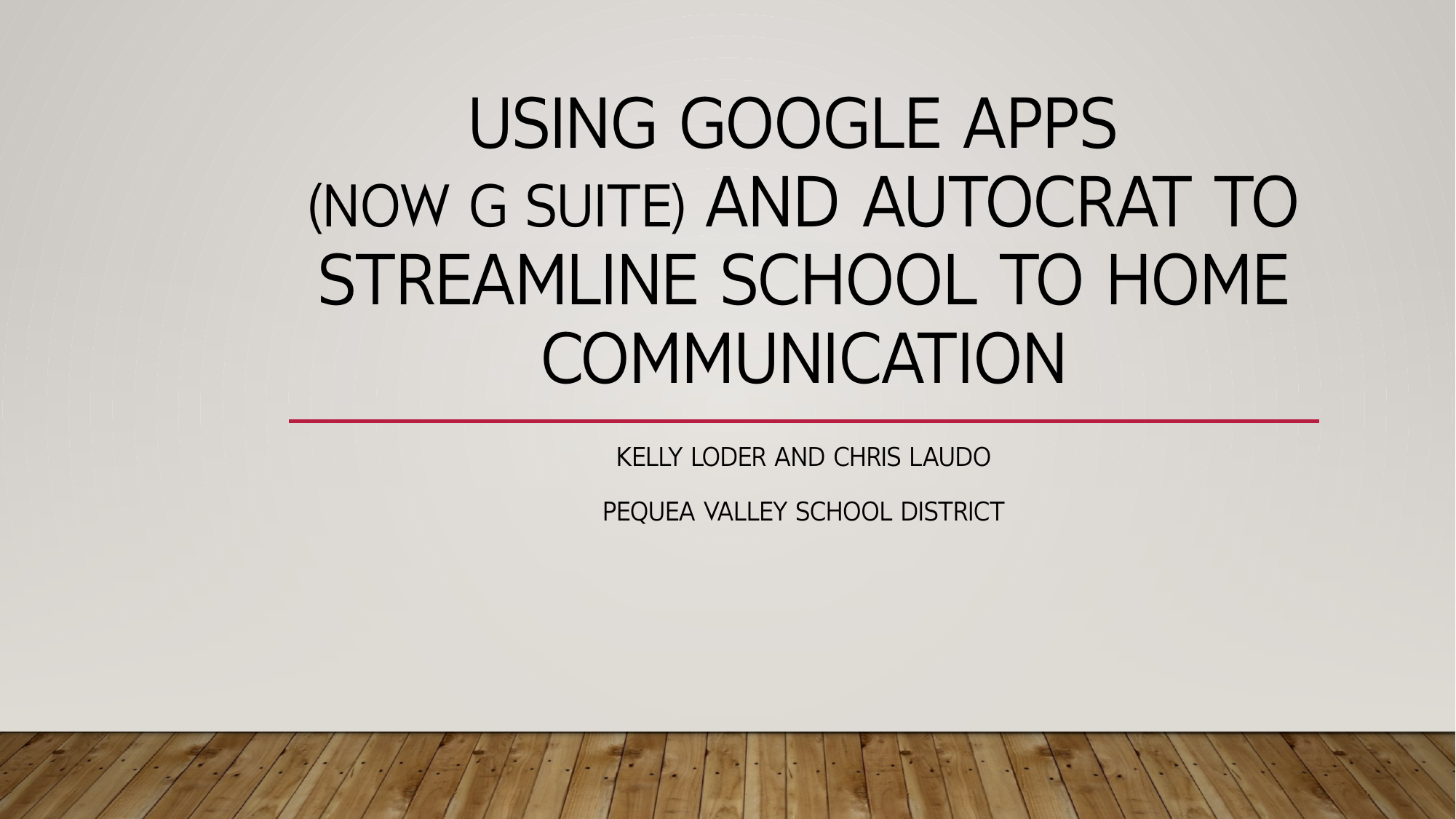

# Using Google Apps (Now g suite) and autocrat to streamline school to home communication
Kelly loder and chris laudo
Pequea Valley school district